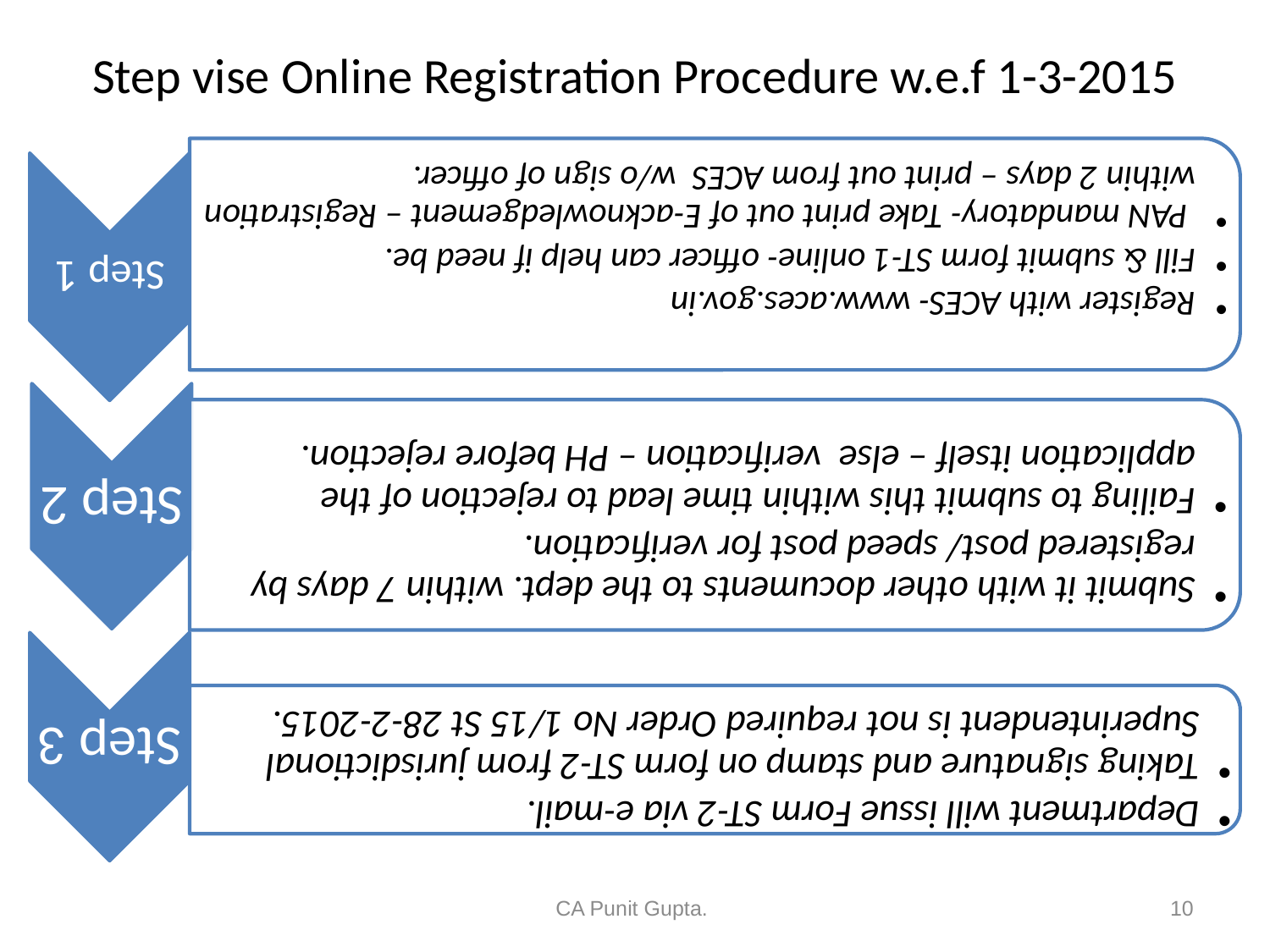

# Step vise Online Registration Procedure w.e.f 1-3-2015
Step 1

Register with ACES- www.aces.gov.in
Fill & submit form ST-1 online- officer can help if need be.
 PAN mandatory- Take print out of E-acknowledgement – Registration within 2 days – print out from ACES  w/o sign of officer.

Step 2
Submit it with other documents to the dept. within 7 days by registered post/ speed post for verification.
Failing to submit this within time lead to rejection of the application itself – else  verification – PH before rejection.
Step 3
Department will issue Form ST-2 via e-mail.
Taking signature and stamp on form ST-2 from jurisdictional Superintendent is not required Order No 1/15 St 28-2-2015.
CA Punit Gupta.
10